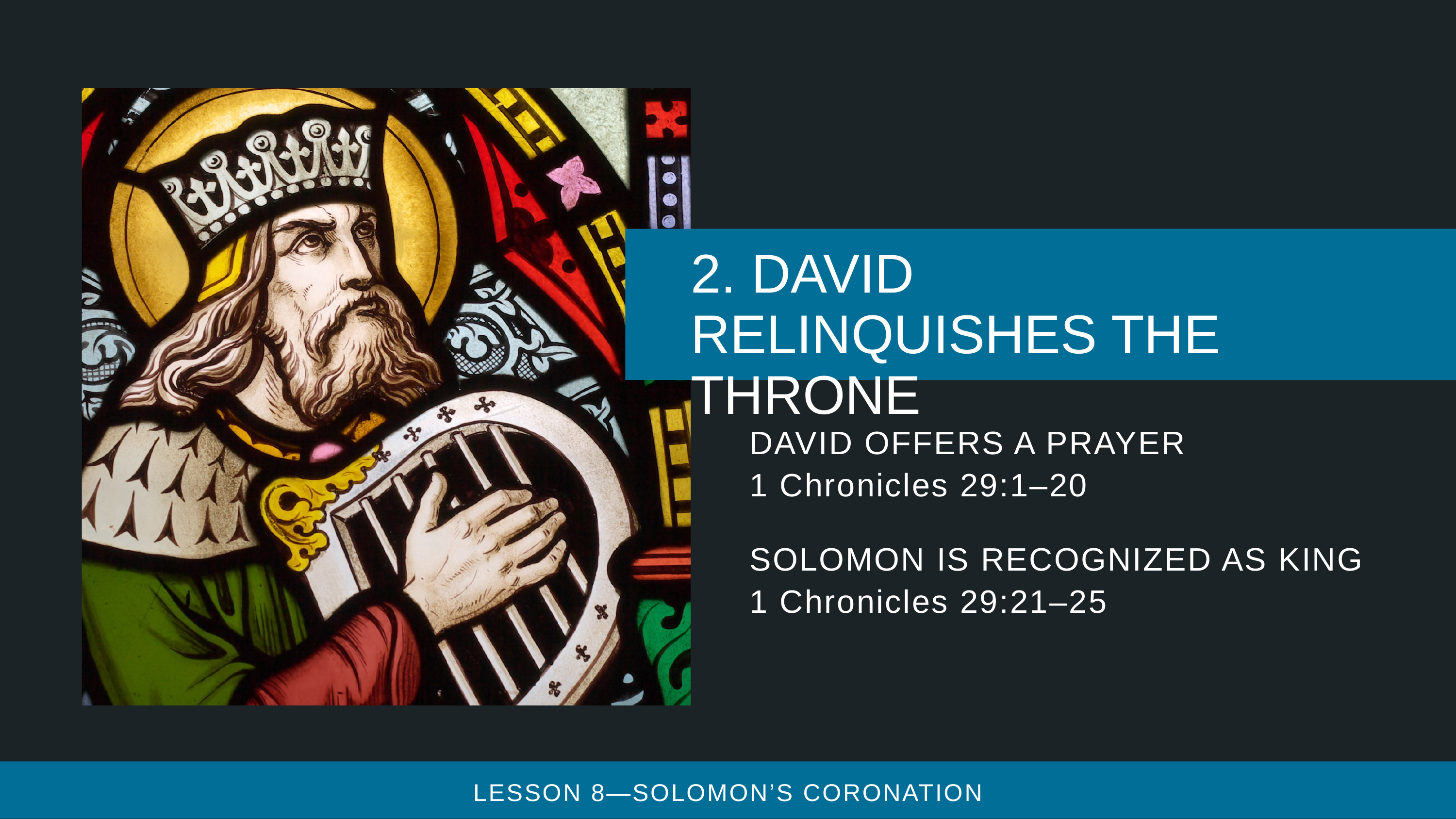

DAVID OFFERS A PRAYER
1 Chronicles 29:1–20
SOLOMON IS RECOGNIZED AS KING
1 Chronicles 29:21–25